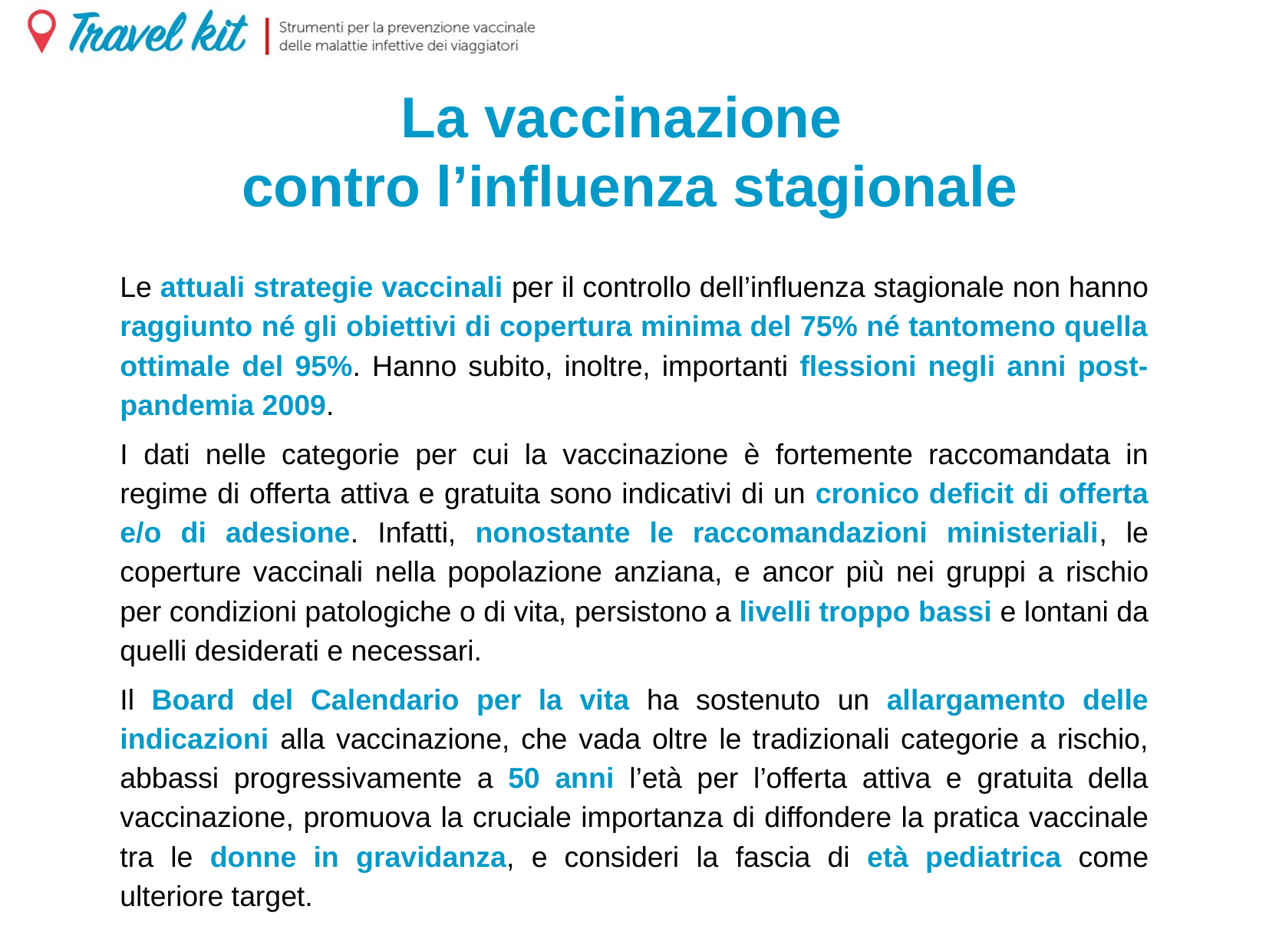

# La vaccinazione contro l’influenza stagionale
Le attuali strategie vaccinali per il controllo dell’influenza stagionale non hanno raggiunto né gli obiettivi di copertura minima del 75% né tantomeno quella ottimale del 95%. Hanno subito, inoltre, importanti flessioni negli anni post-pandemia 2009.
I dati nelle categorie per cui la vaccinazione è fortemente raccomandata in regime di offerta attiva e gratuita sono indicativi di un cronico deficit di offerta e/o di adesione. Infatti, nonostante le raccomandazioni ministeriali, le coperture vaccinali nella popolazione anziana, e ancor più nei gruppi a rischio per condizioni patologiche o di vita, persistono a livelli troppo bassi e lontani da quelli desiderati e necessari.
Il Board del Calendario per la vita ha sostenuto un allargamento delle indicazioni alla vaccinazione, che vada oltre le tradizionali categorie a rischio, abbassi progressivamente a 50 anni l’età per l’offerta attiva e gratuita della vaccinazione, promuova la cruciale importanza di diffondere la pratica vaccinale tra le donne in gravidanza, e consideri la fascia di età pediatrica come ulteriore target.